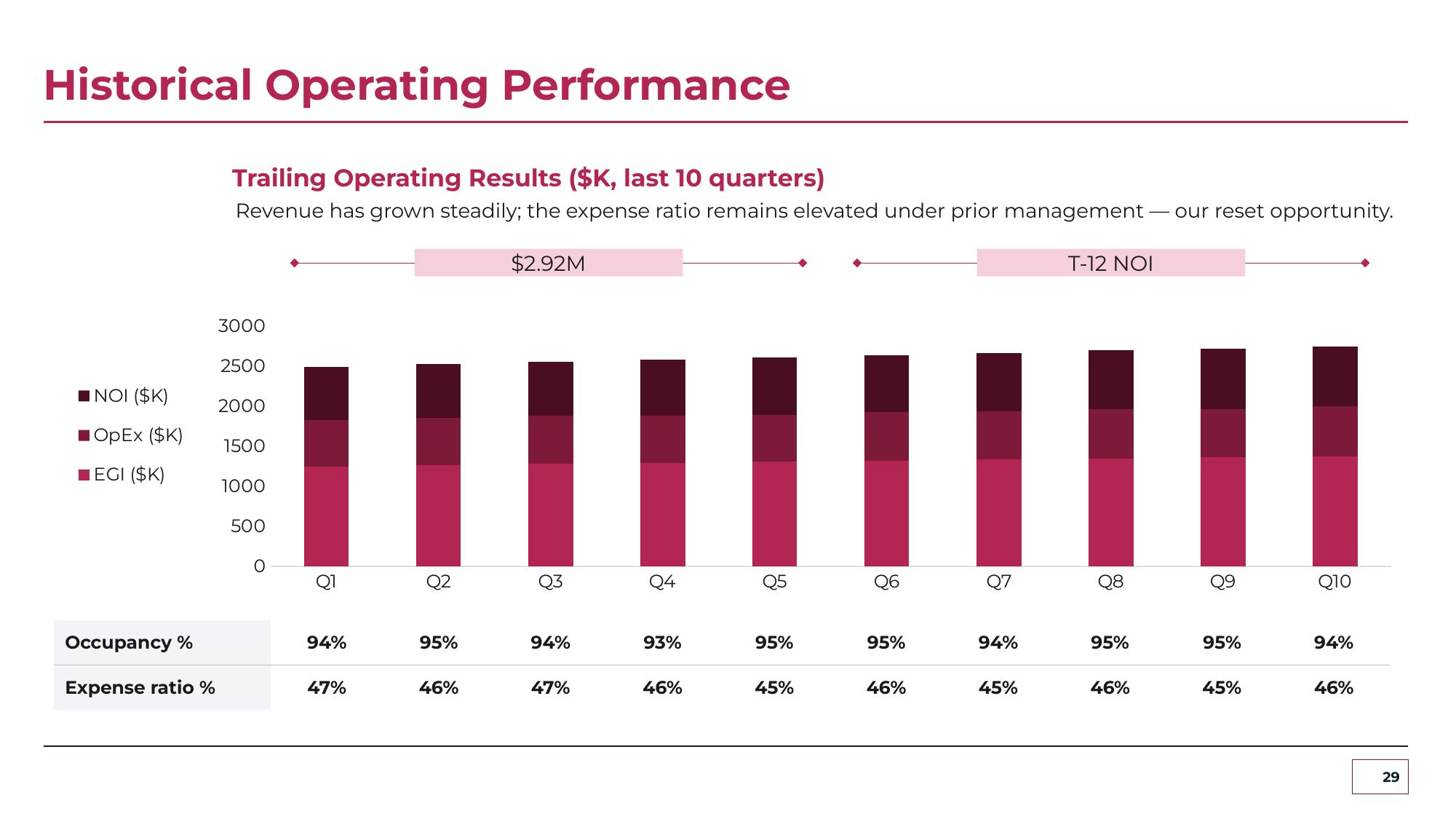

# Historical Operating Performance
$2.92M
T-12 NOI
Trailing Operating Results ($K, last 10 quarters)
Revenue has grown steadily; the expense ratio remains elevated under prior management — our reset opportunity.

### Chart

| Category | EGI ($K) | OpEx ($K) | NOI ($K) |
|---|---|---|---|
| Q1 | 1245.0 | 585.0 | 660.0 |
| Q2 | 1262.0 | 592.0 | 670.0 |
| Q3 | 1278.0 | 601.0 | 677.0 |
| Q4 | 1290.0 | 593.0 | 697.0 |
| Q5 | 1305.0 | 588.0 | 717.0 |
| Q6 | 1318.0 | 606.0 | 712.0 |
| Q7 | 1332.0 | 599.0 | 733.0 |
| Q8 | 1348.0 | 612.0 | 736.0 |
| Q9 | 1360.0 | 604.0 | 756.0 |
| Q10 | 1372.0 | 631.0 | 741.0 |
| Occupancy % | 94% | 95% | 94% | 93% | 95% | 95% | 94% | 95% | 95% | 94% |
| --- | --- | --- | --- | --- | --- | --- | --- | --- | --- | --- |
| Expense ratio % | 47% | 46% | 47% | 46% | 45% | 46% | 45% | 46% | 45% | 46% |
29